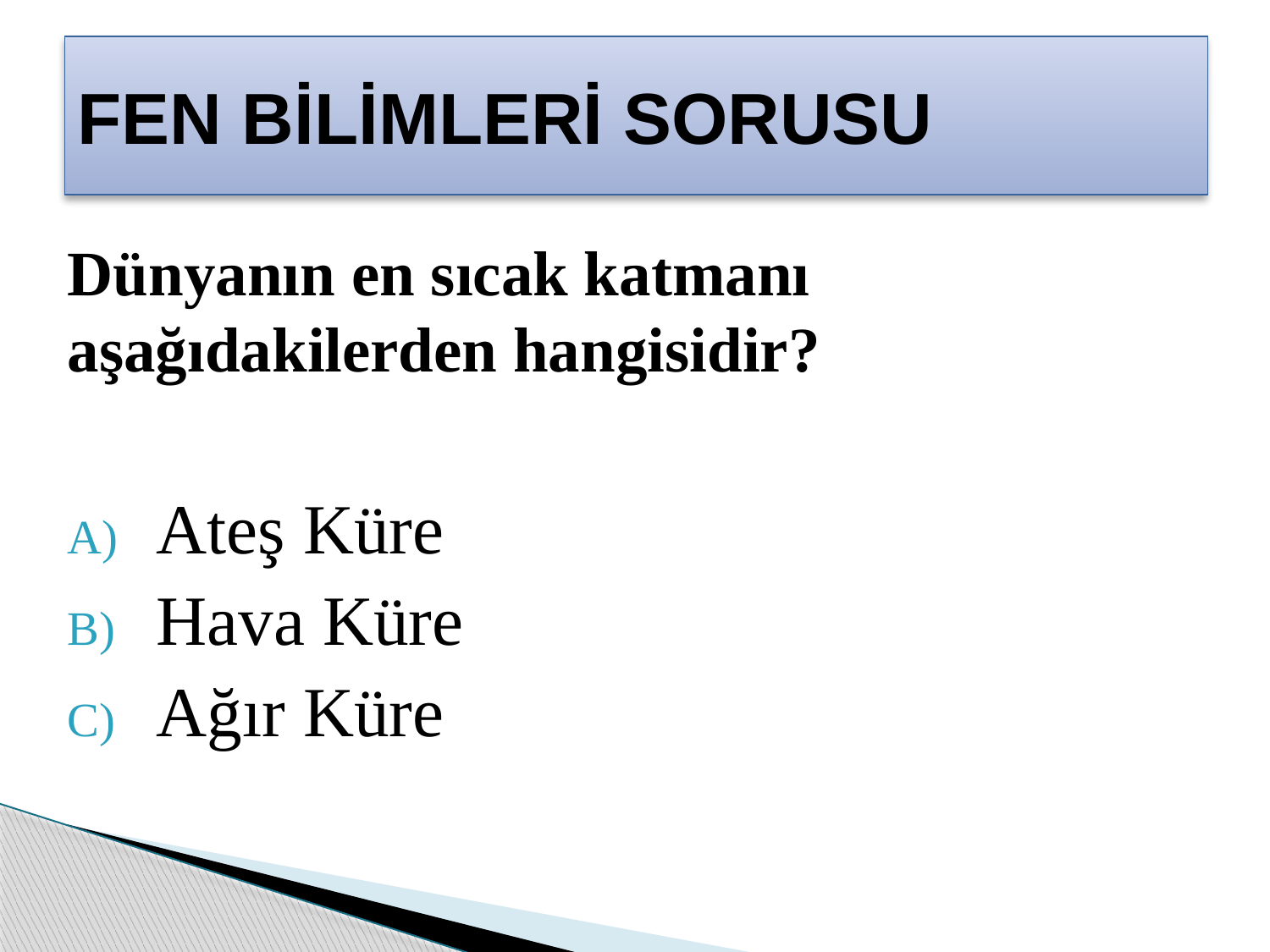

# FEN BİLİMLERİ SORUSU
Dünyanın en sıcak katmanı aşağıdakilerden hangisidir?

 Ateş Küre
 Hava Küre
 Ağır Küre